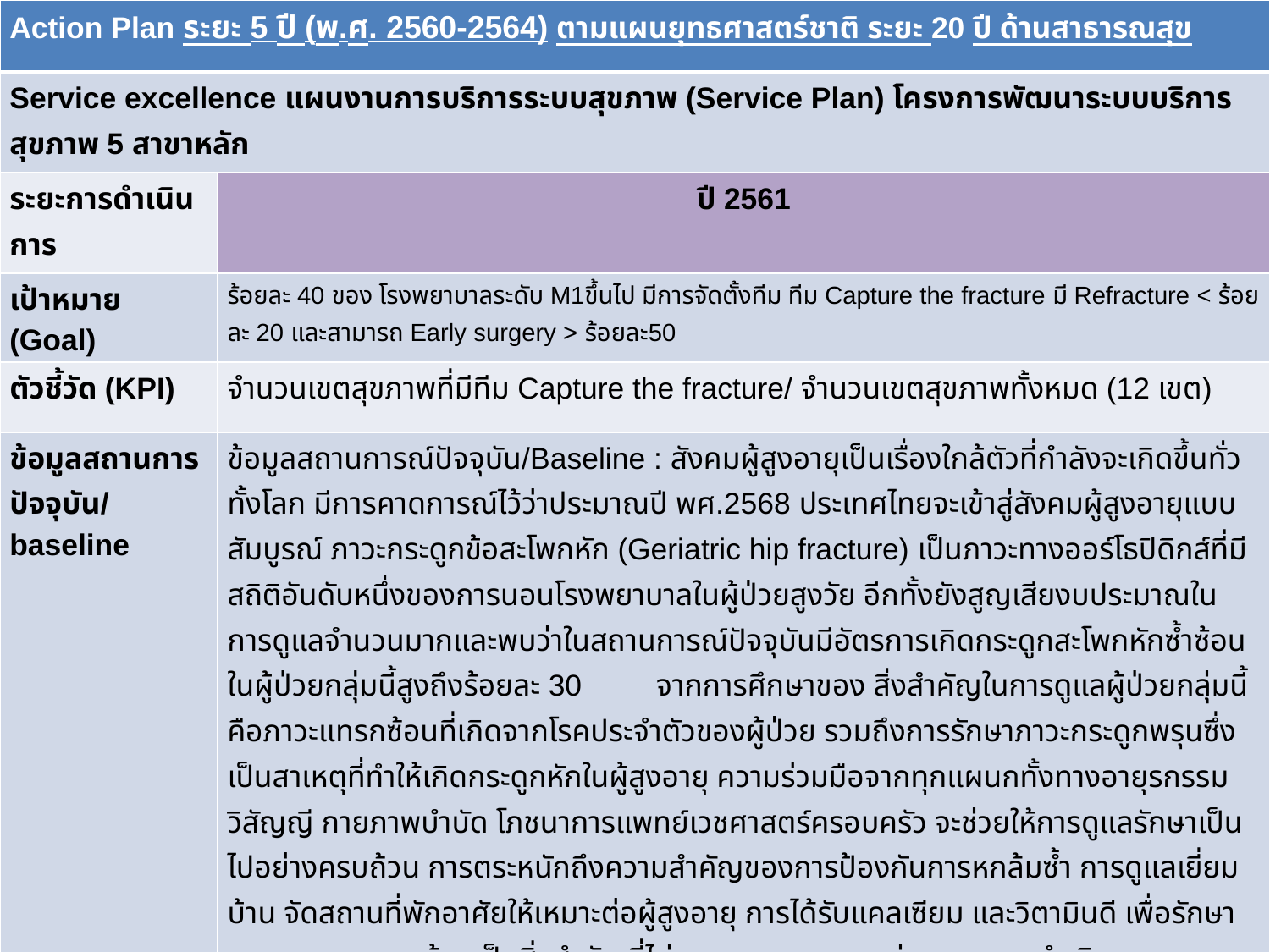

| Action Plan ระยะ 5 ปี (พ.ศ. 2560-2564) ตามแผนยุทธศาสตร์ชาติ ระยะ 20 ปี ด้านสาธารณสุข |  |
| --- | --- |
| Service excellence แผนงานการบริการระบบสุขภาพ (Service Plan) โครงการพัฒนาระบบบริการสุขภาพ 5 สาขาหลัก |  |
| ระยะการดำเนินการ | ปี 2561 |
| เป้าหมาย (Goal) | ร้อยละ 40 ของ โรงพยาบาลระดับ M1ขึ้นไป มีการจัดตั้งทีม ทีม Capture the fracture มี Refracture < ร้อยละ 20 และสามารถ Early surgery > ร้อยละ50 |
| ตัวชี้วัด (KPI) | จำนวนเขตสุขภาพที่มีทีม Capture the fracture/ จำนวนเขตสุขภาพทั้งหมด (12 เขต) |
| ข้อมูลสถานการปัจจุบัน/baseline | ข้อมูลสถานการณ์ปัจจุบัน/Baseline : สังคมผู้สูงอายุเป็นเรื่องใกล้ตัวที่กำลังจะเกิดขึ้นทั่วทั้งโลก มีการคาดการณ์ไว้ว่าประมาณปี พศ.2568 ประเทศไทยจะเข้าสู่สังคมผู้สูงอายุแบบสัมบูรณ์ ภาวะกระดูกข้อสะโพกหัก (Geriatric hip fracture) เป็นภาวะทางออร์โธปิดิกส์ที่มีสถิติอันดับหนึ่งของการนอนโรงพยาบาลในผู้ป่วยสูงวัย อีกทั้งยังสูญเสียงบประมาณในการดูแลจำนวนมากและพบว่าในสถานการณ์ปัจจุบันมีอัตรการเกิดกระดูกสะโพกหักซ้ำซ้อนในผู้ป่วยกลุ่มนี้สูงถึงร้อยละ 30 จากการศึกษาของ สิ่งสำคัญในการดูแลผู้ป่วยกลุ่มนี้คือภาวะแทรกซ้อนที่เกิดจากโรคประจำตัวของผู้ป่วย รวมถึงการรักษาภาวะกระดูกพรุนซึ่งเป็นสาเหตุที่ทำให้เกิดกระดูกหักในผู้สูงอายุ ความร่วมมือจากทุกแผนกทั้งทางอายุรกรรม วิสัญญี กายภาพบำบัด โภชนาการแพทย์เวชศาสตร์ครอบครัว จะช่วยให้การดูแลรักษาเป็นไปอย่างครบถ้วน การตระหนักถึงความสำคัญของการป้องกันการหกล้มซ้ำ การดูแลเยี่ยมบ้าน จัดสถานที่พักอาศัยให้เหมาะต่อผู้สูงอายุ การได้รับแคลเซียม และวิตามินดี เพื่อรักษาภาวะกระดูกพรุน ล้วนเป็นสิ่งสำคัญที่ไม่ควรจะขาดตกบกพร่อง จากการดำเนินงานโครงการ Capture the fracture ในต่างประเทศ ที่มีระบบการจัดการดูแลผู้ป่วยกระดูกสะโพกหักแบบองค์รวม ตั้งแต่ในโรงพยาบาลและหลังจากจำหน่ายออกจากโรงพยาบาล พบว่าสามารถลดโอกาสการเกิดกระดูกสะโพกหักซ้ำได้มากถึง 50% ต่อปี ซึ่งจะช่วยประหยัดภาระงบประมาณในการดูแลรักษา ตลอดจนภาระการดูแลทางสังคม รวมถึงช่วยเพิ่มคุณภาพชีวิตที่ดีให้ กับผู้ป่วยกลุ่มนี้ |